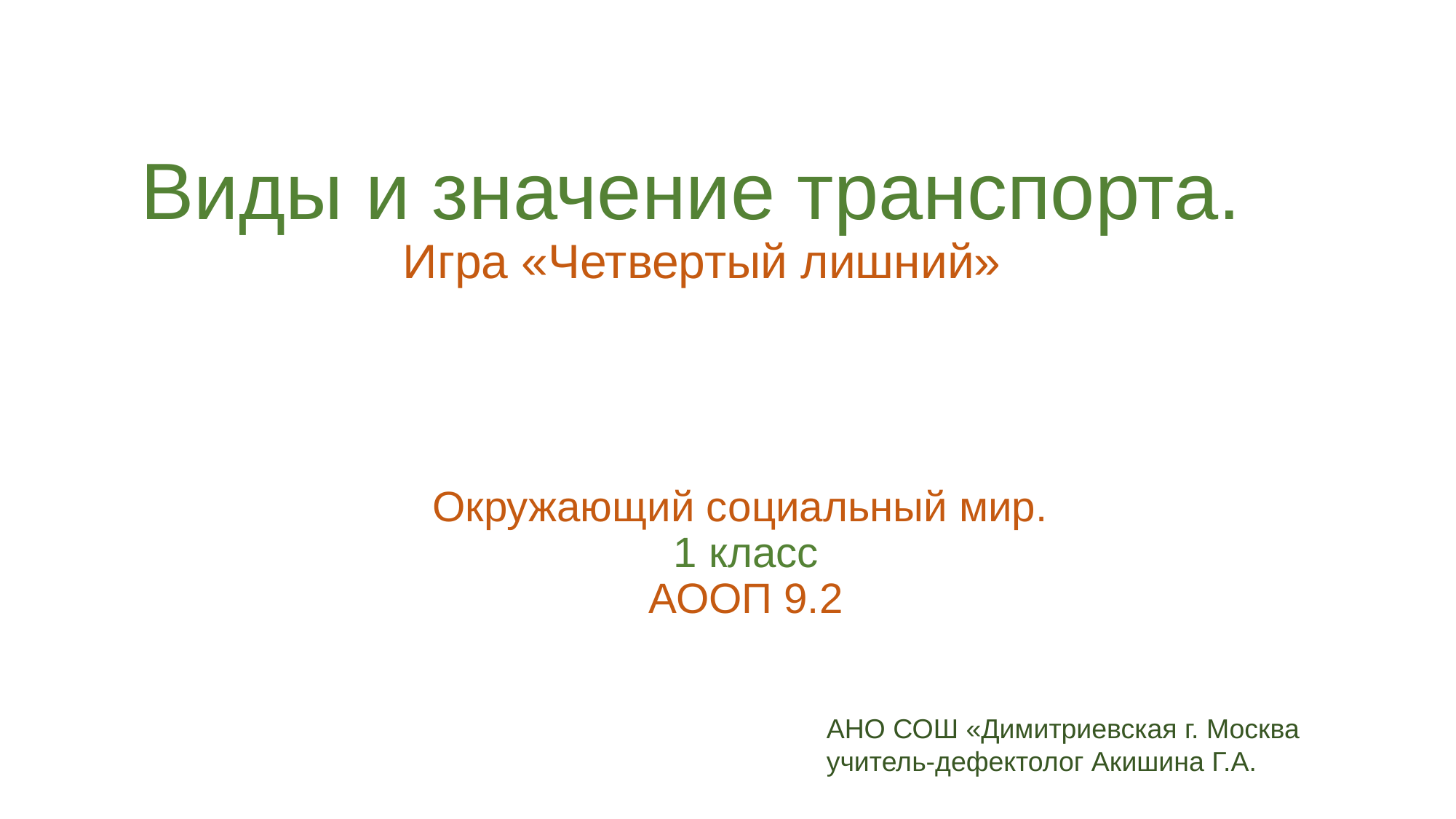

# Виды и значение транспорта. Игра «Четвертый лишний»

Окружающий социальный мир.
1 класс
АООП 9.2
АНО СОШ «Димитриевская г. Москва
учитель-дефектолог Акишина Г.А.